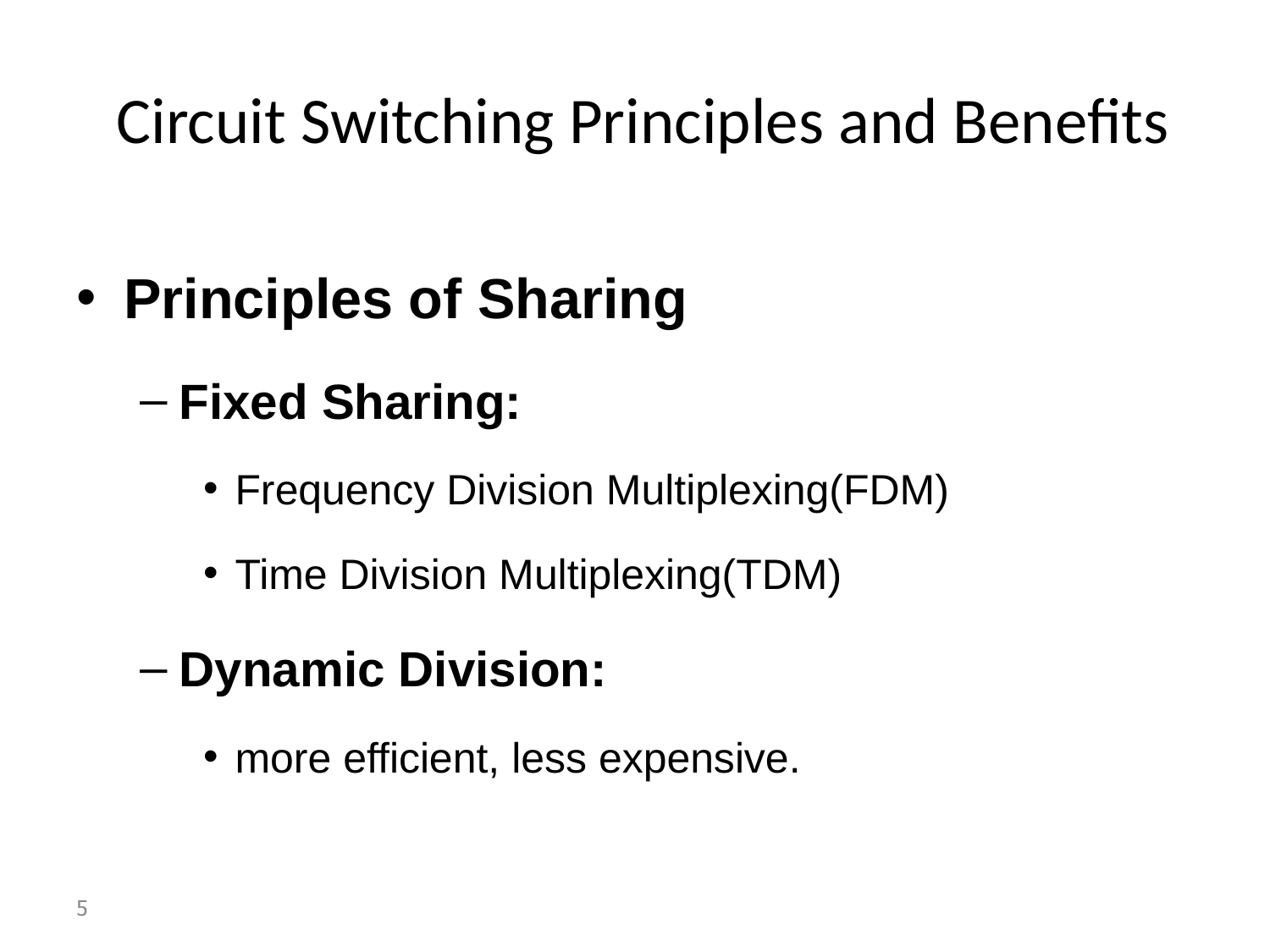

# Circuit Switching Principles and Benefits
Principles of Sharing
Fixed Sharing:
Frequency Division Multiplexing(FDM)
Time Division Multiplexing(TDM)
Dynamic Division:
more efficient, less expensive.

5